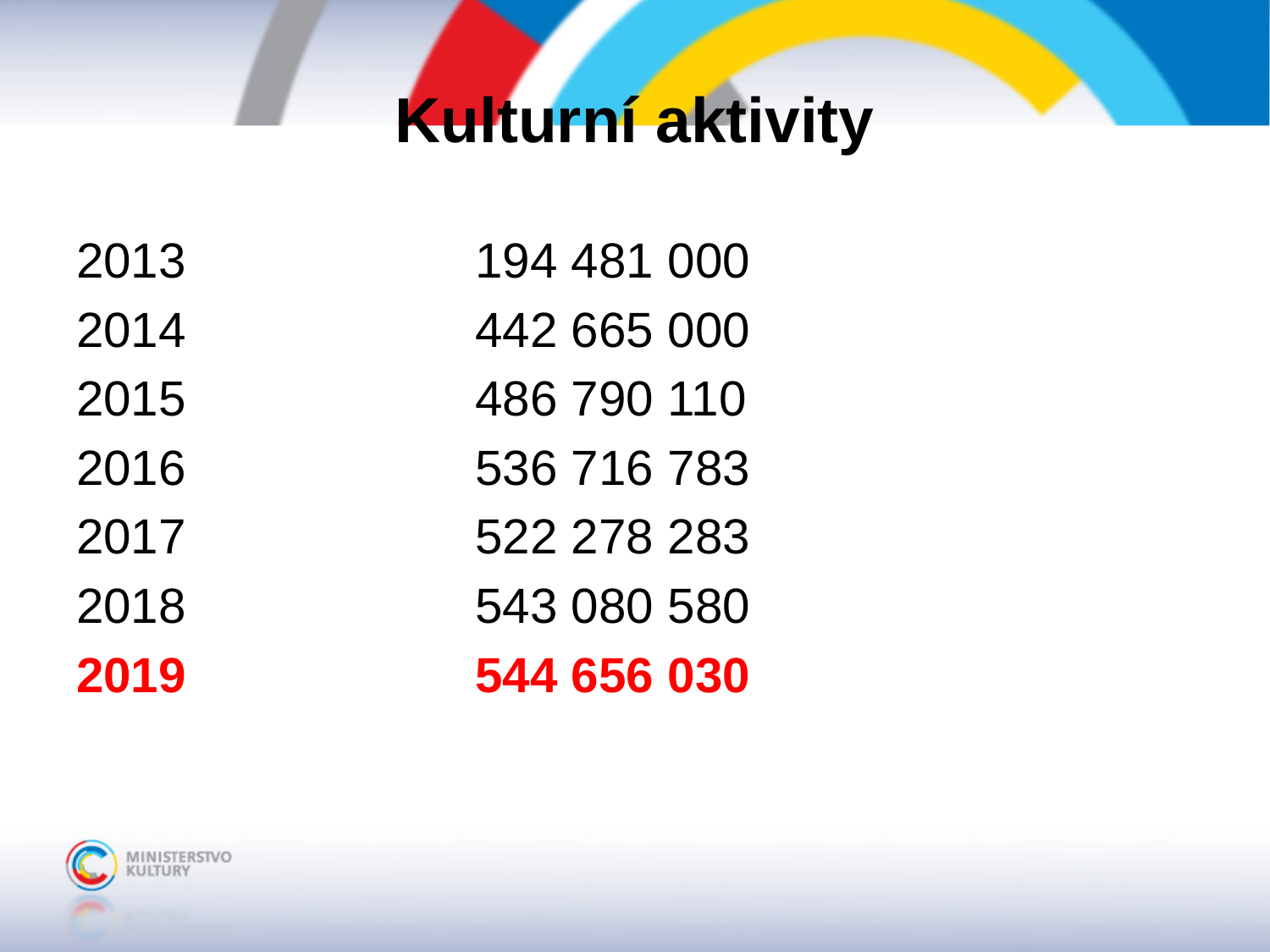

# Kulturní aktivity
                     194 481 000
                     442 665 000
                     486 790 110
                     536 716 783
                     522 278 283
                     543 080 580
                     544 656 030